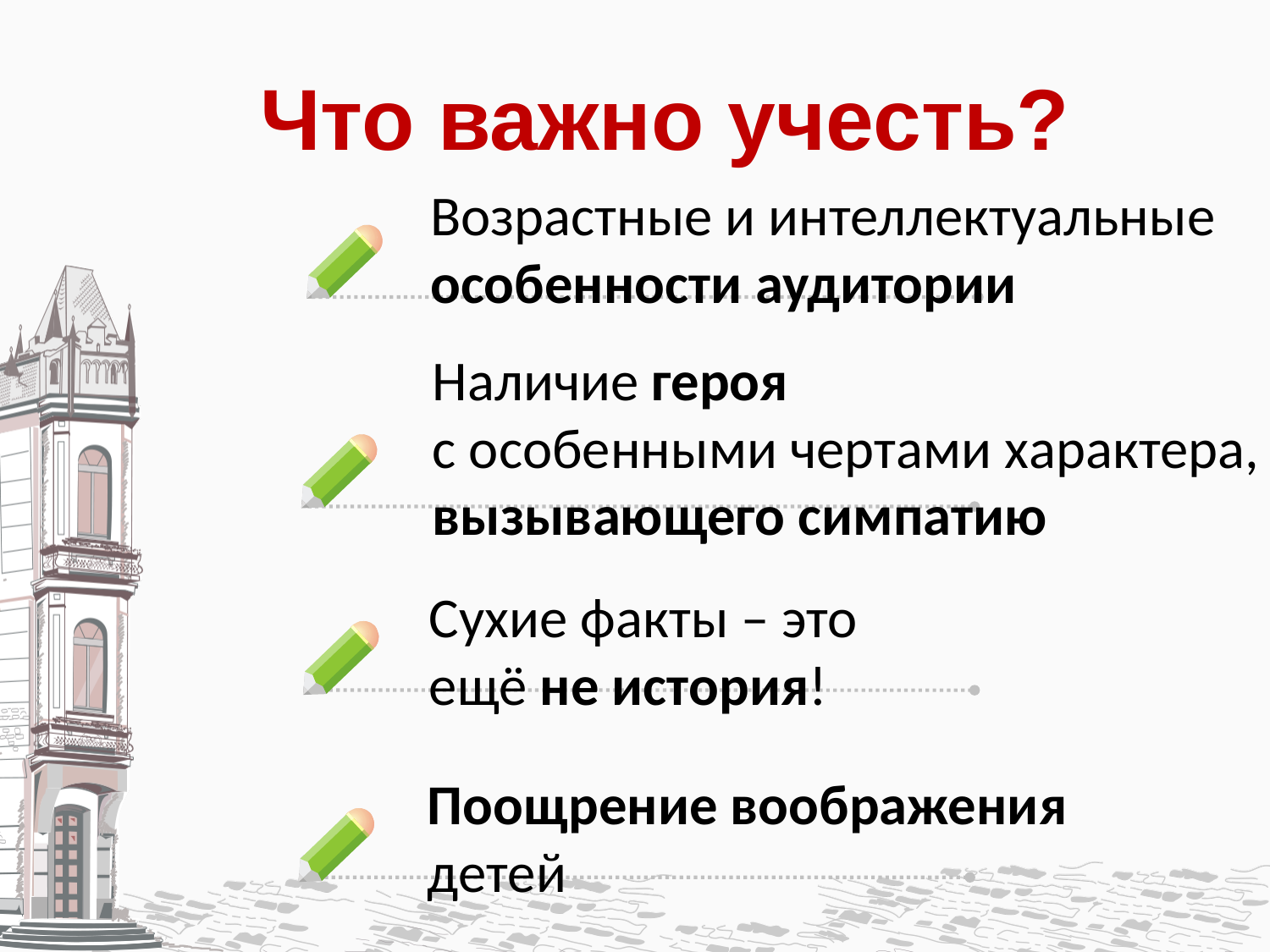

# Что важно учесть?
Возрастные и интеллектуальные
особенности аудитории

Наличие героя
с особенными чертами характера,
вызывающего симпатию

Сухие факты – это ещё не история!

Поощрение воображения
детей